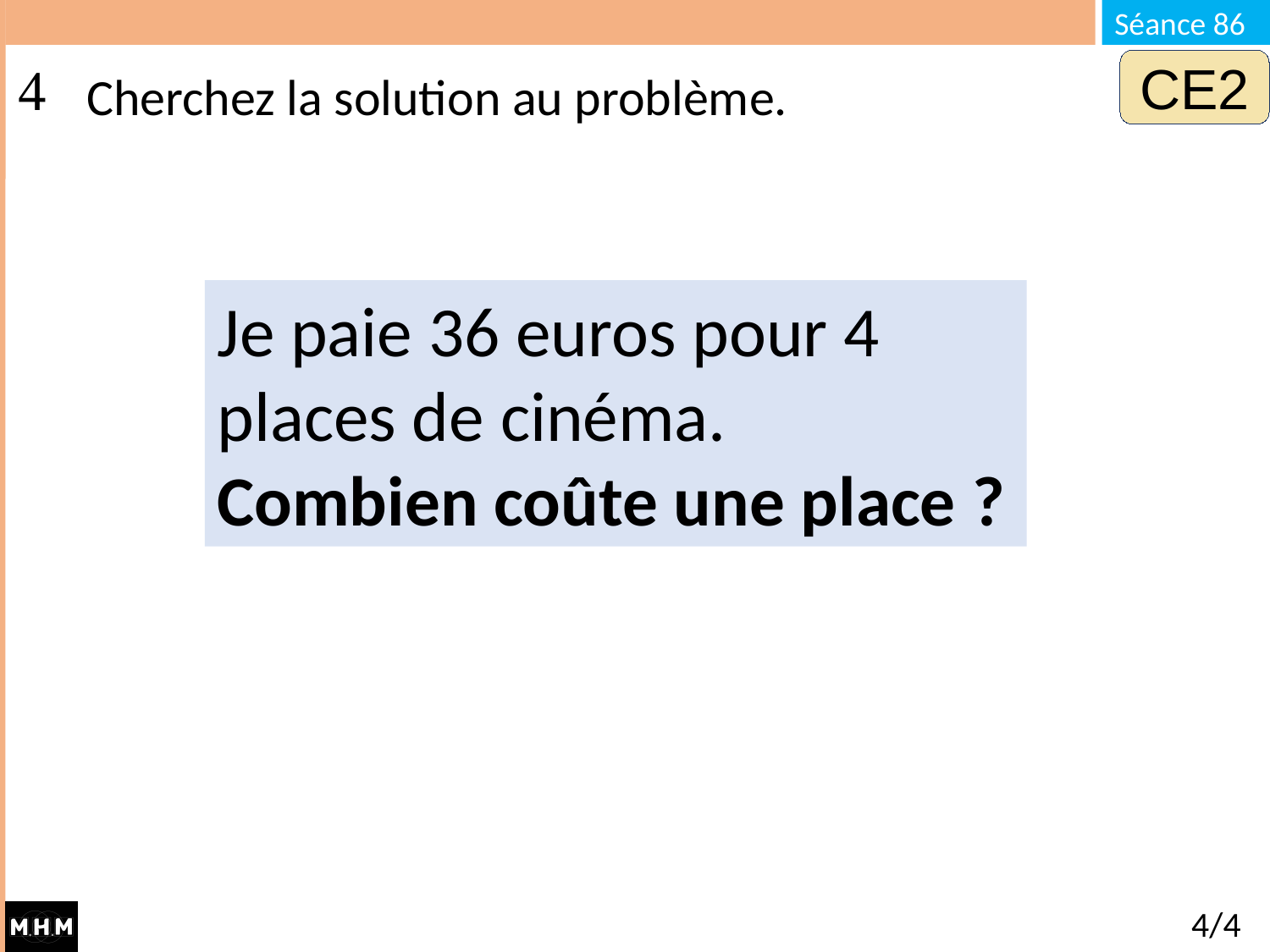

# Cherchez la solution au problème.
CE2
Je paie 36 euros pour 4 places de cinéma.
Combien coûte une place ?
4/4